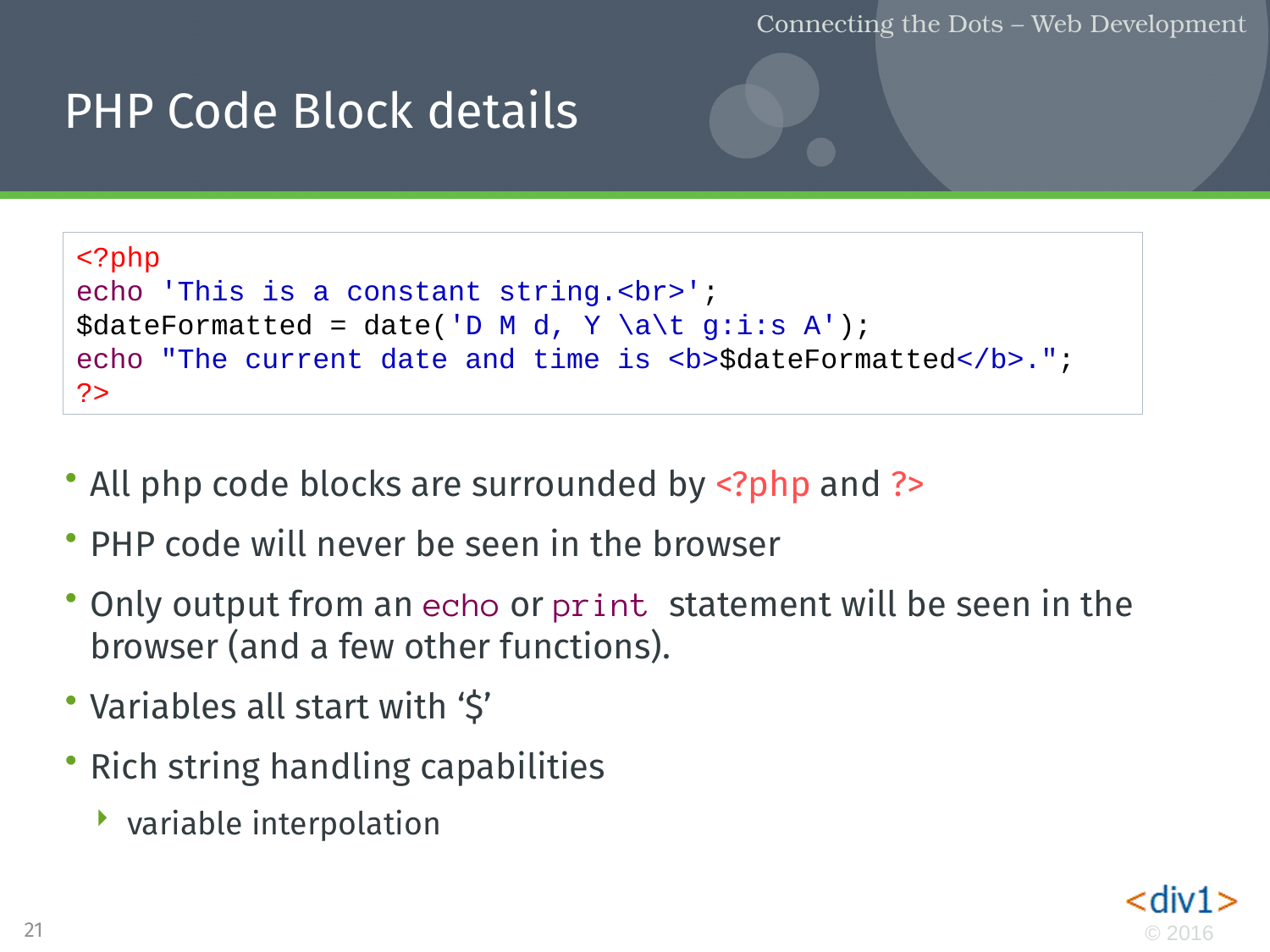

# PHP Code Block details
<?php
echo 'This is a constant string.<br>';
$dateFormatted = date('D M d, Y \a\t g:i:s A');
echo "The current date and time is <b>$dateFormatted</b>.";
?>
All php code blocks are surrounded by <?php and ?>
PHP code will never be seen in the browser
Only output from an echo or print statement will be seen in the browser (and a few other functions).
Variables all start with ‘$’
Rich string handling capabilities
variable interpolation